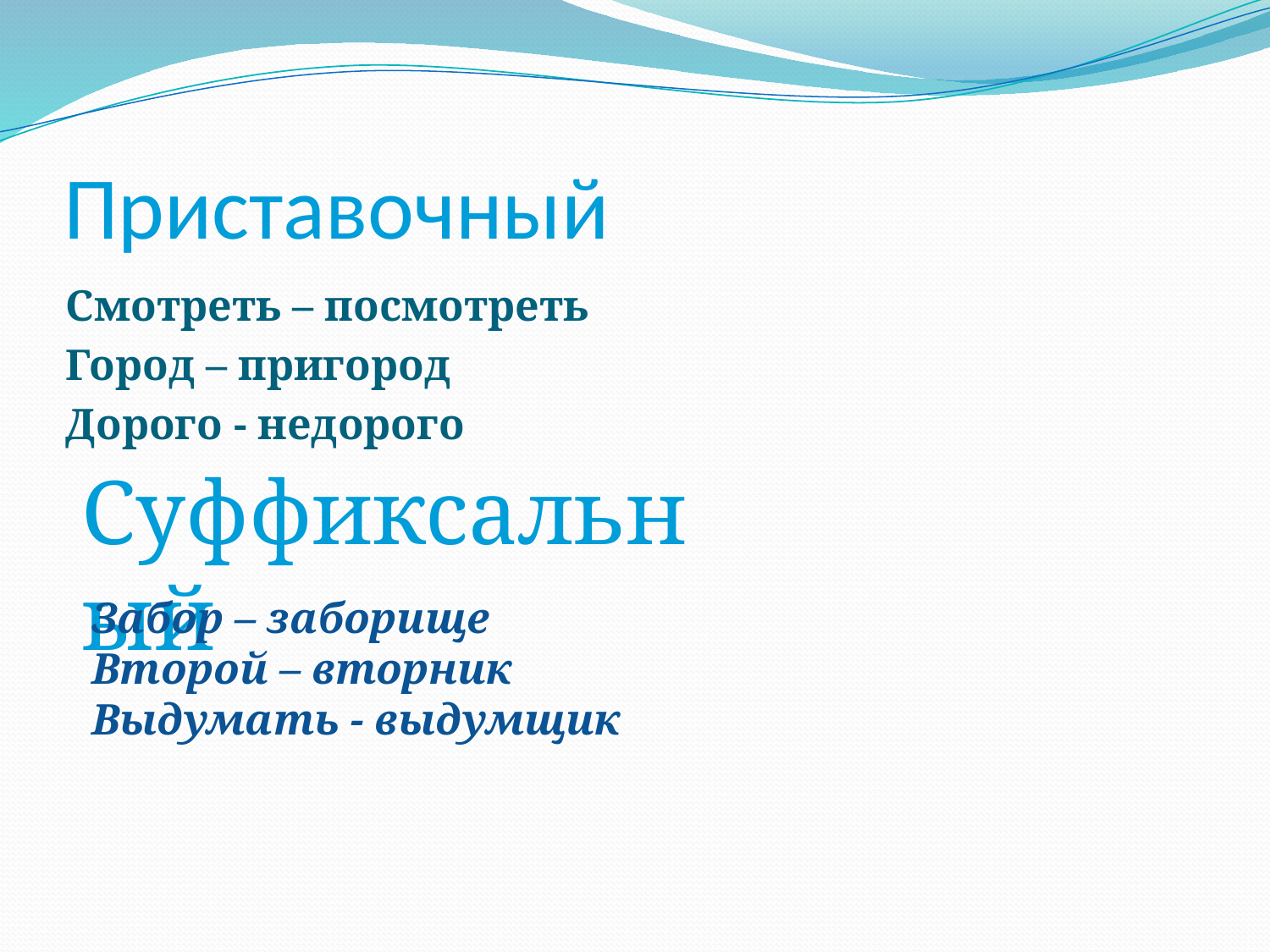

# Приставочный
Смотреть – посмотреть
Город – пригород
Дорого - недорого
Суффиксальный
Забор – заборище
Второй – вторник
Выдумать - выдумщик